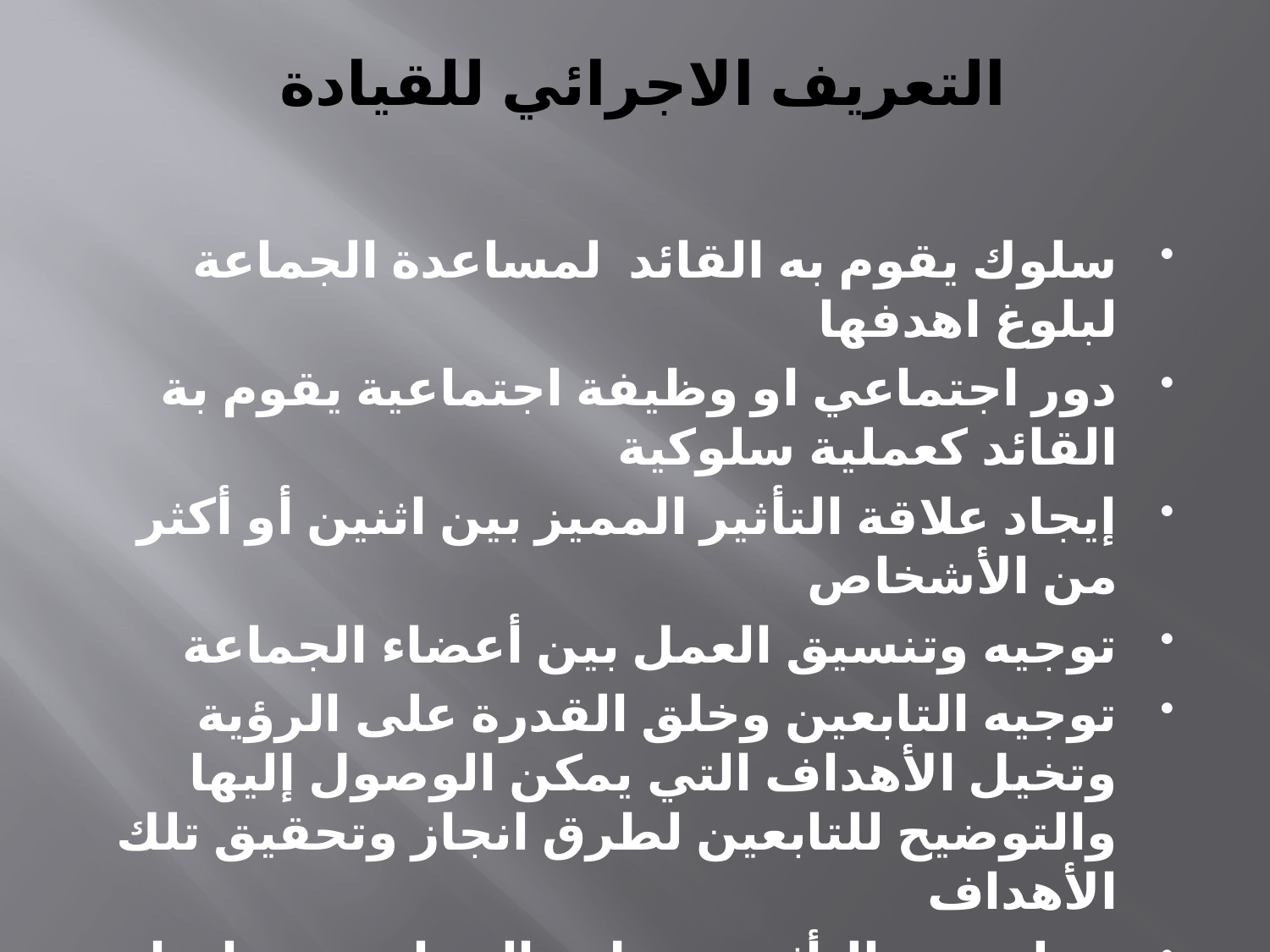

# التعريف الاجرائي للقيادة
سلوك يقوم به القائد  لمساعدة الجماعة لبلوغ اهدفها
دور اجتماعي او وظيفة اجتماعية يقوم بة القائد كعملية سلوكية
إيجاد علاقة التأثير المميز بين اثنين أو أكثر من الأشخاص
توجيه وتنسيق العمل بين أعضاء الجماعة
توجيه التابعين وخلق القدرة على الرؤية وتخيل الأهداف التي يمكن الوصول إليها والتوضيح للتابعين لطرق انجاز وتحقيق تلك الأهداف
عملية من التأثير وتنظيم الجماعة نحو انجاز أهدافها